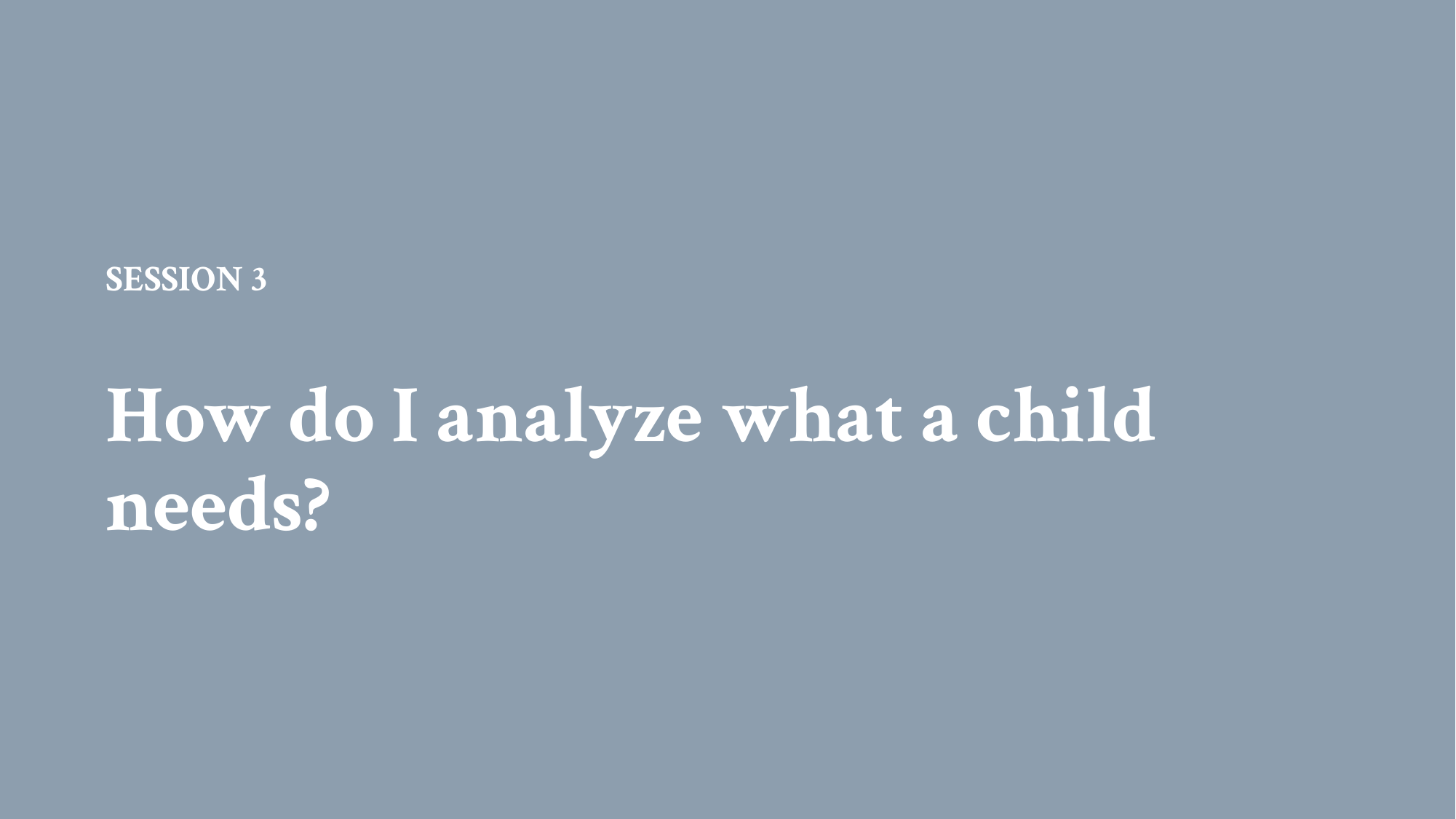

SESSION 3
How do I analyze what a child needs?